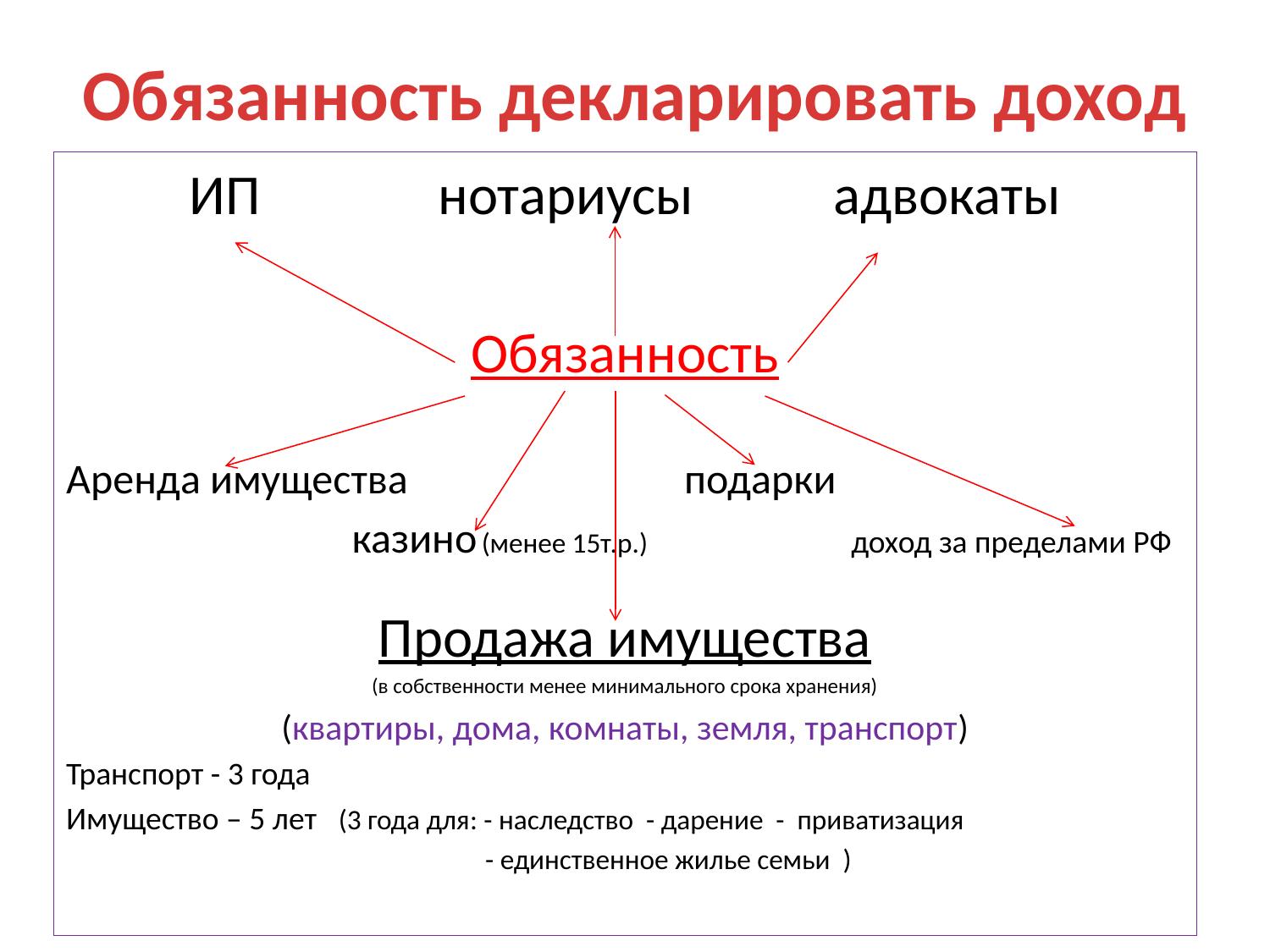

# Обязанность декларировать доход
ИП              нотариусы           адвокаты

Обязанность

Аренда имущества                             подарки
                              казино (менее 15т.р.)                                доход за пределами РФ

Продажа имущества
(в собственности менее минимального срока хранения)
(квартиры, дома, комнаты, земля, транспорт)
Транспорт - 3 года
Имущество – 5 лет   (3 года для: - наследство  - дарение  -  приватизация
                                                                  - единственное жилье семьи  )